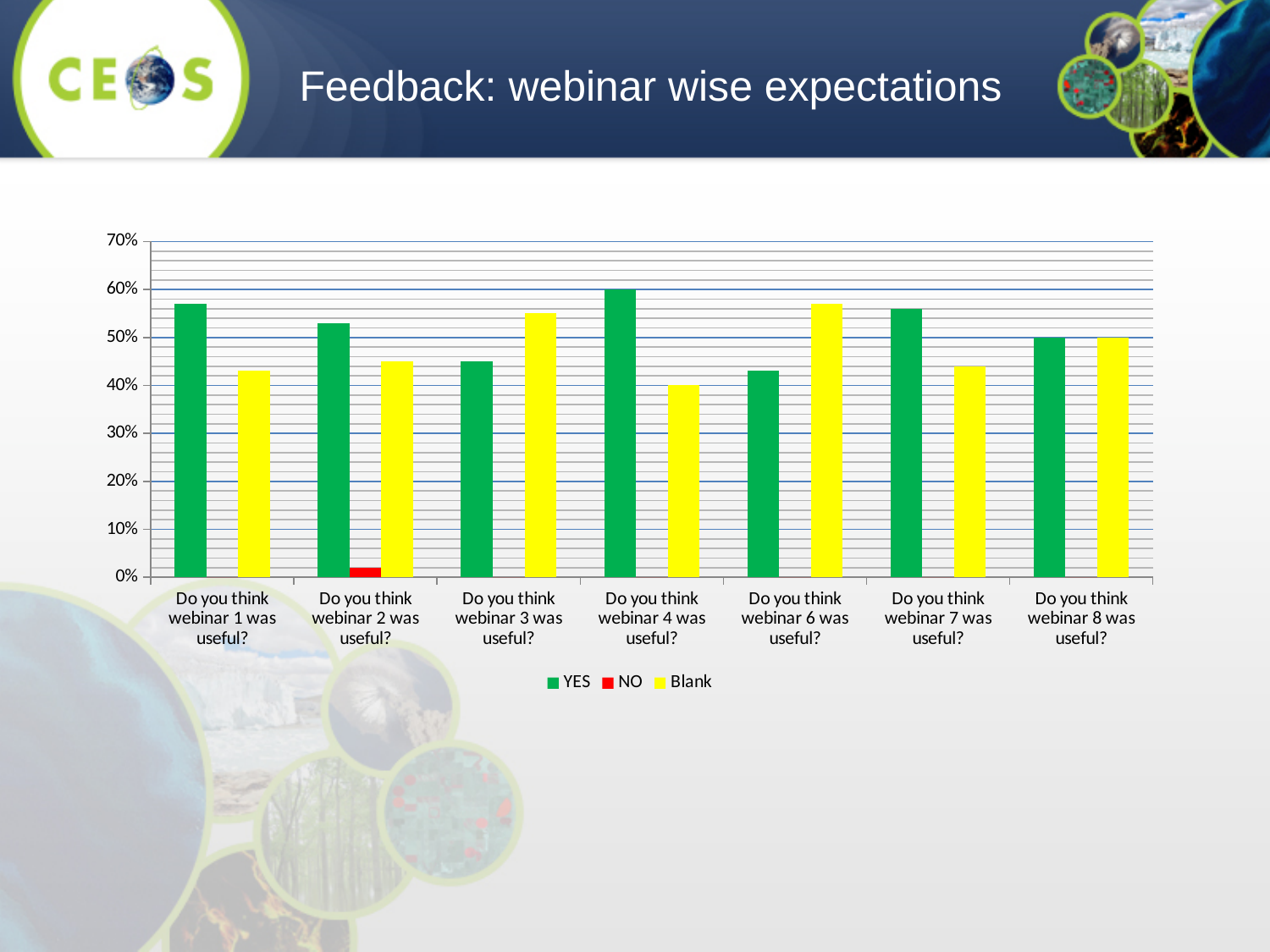

Feedback: webinar wise expectations

### Chart

| Category | YES | NO | Blank |
|---|---|---|---|
| Do you think webinar 1 was useful? | 0.57 | 0.0 | 0.4300000000000004 |
| Do you think webinar 2 was useful? | 0.53 | 0.02000000000000001 | 0.45 |
| Do you think webinar 3 was useful? | 0.45 | 0.0 | 0.55 |
| Do you think webinar 4 was useful? | 0.6000000000000006 | 0.0 | 0.4 |
| Do you think webinar 6 was useful? | 0.4300000000000004 | 0.0 | 0.57 |
| Do you think webinar 7 was useful? | 0.56 | 0.0 | 0.44 |
| Do you think webinar 8 was useful? | 0.5 | 0.0 | 0.5 |